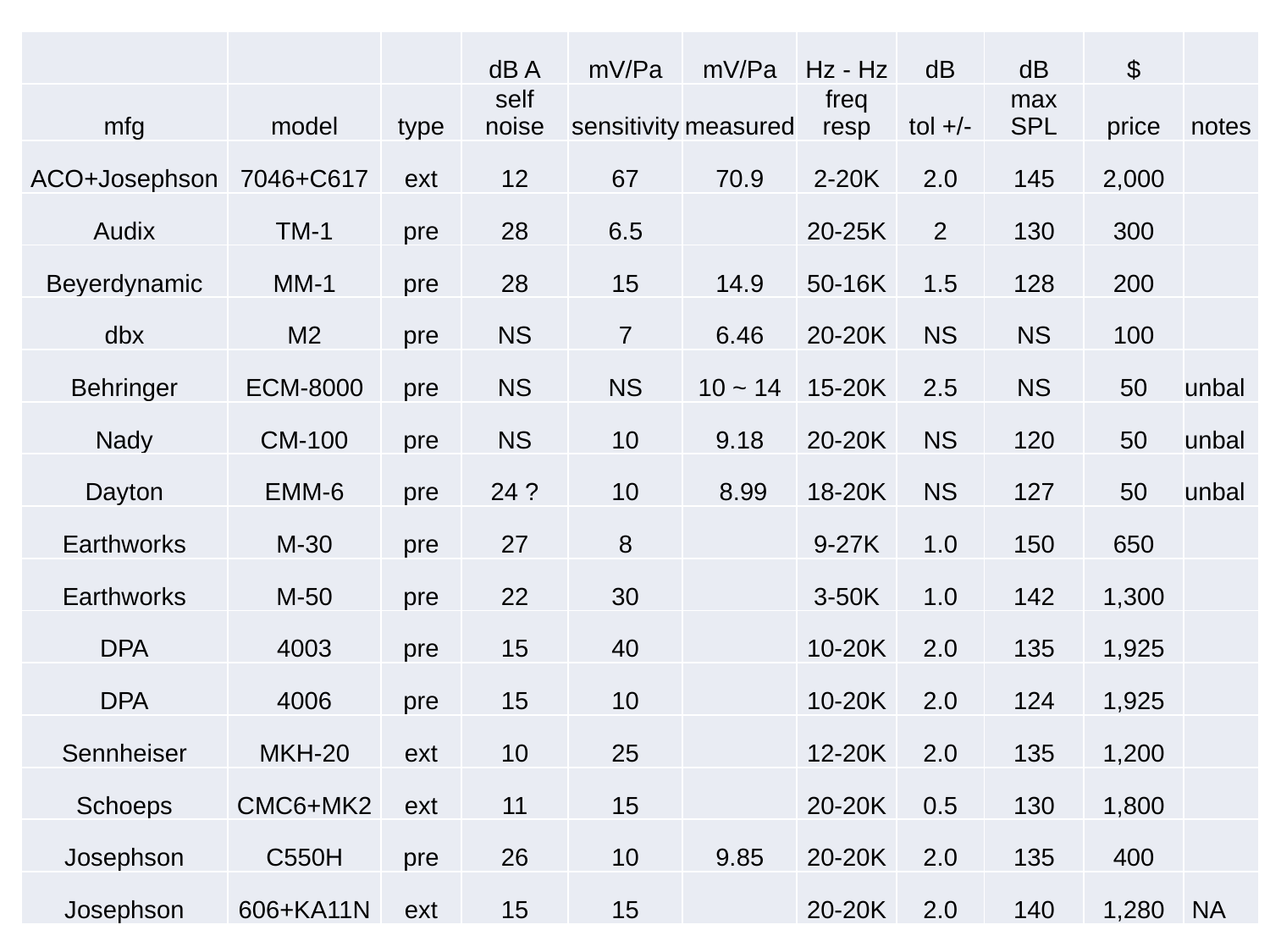

|  |  |  | dB A | mV/Pa | mV/Pa | Hz - Hz | dB | dB | $ |  |
| --- | --- | --- | --- | --- | --- | --- | --- | --- | --- | --- |
| mfg | model | type | self noise | sensitivity | measured | freq resp | tol +/- | max SPL | price | notes |
| ACO+Josephson | 7046+C617 | ext | 12 | 67 | 70.9 | 2-20K | 2.0 | 145 | 2,000 |  |
| Audix | TM-1 | pre | 28 | 6.5 |  | 20-25K | 2 | 130 | 300 |  |
| Beyerdynamic | MM-1 | pre | 28 | 15 | 14.9 | 50-16K | 1.5 | 128 | 200 |  |
| dbx | M2 | pre | NS | 7 | 6.46 | 20-20K | NS | NS | 100 |  |
| Behringer | ECM-8000 | pre | NS | NS | 10 ~ 14 | 15-20K | 2.5 | NS | 50 | unbal |
| Nady | CM-100 | pre | NS | 10 | 9.18 | 20-20K | NS | 120 | 50 | unbal |
| Dayton | EMM-6 | pre | 24 ? | 10 | 8.99 | 18-20K | NS | 127 | 50 | unbal |
| Earthworks | M-30 | pre | 27 | 8 |  | 9-27K | 1.0 | 150 | 650 |  |
| Earthworks | M-50 | pre | 22 | 30 |  | 3-50K | 1.0 | 142 | 1,300 |  |
| DPA | 4003 | pre | 15 | 40 |  | 10-20K | 2.0 | 135 | 1,925 |  |
| DPA | 4006 | pre | 15 | 10 |  | 10-20K | 2.0 | 124 | 1,925 |  |
| Sennheiser | MKH-20 | ext | 10 | 25 |  | 12-20K | 2.0 | 135 | 1,200 |  |
| Schoeps | CMC6+MK2 | ext | 11 | 15 |  | 20-20K | 0.5 | 130 | 1,800 |  |
| Josephson | C550H | pre | 26 | 10 | 9.85 | 20-20K | 2.0 | 135 | 400 |  |
| Josephson | 606+KA11N | ext | 15 | 15 |  | 20-20K | 2.0 | 140 | 1,280 | NA |